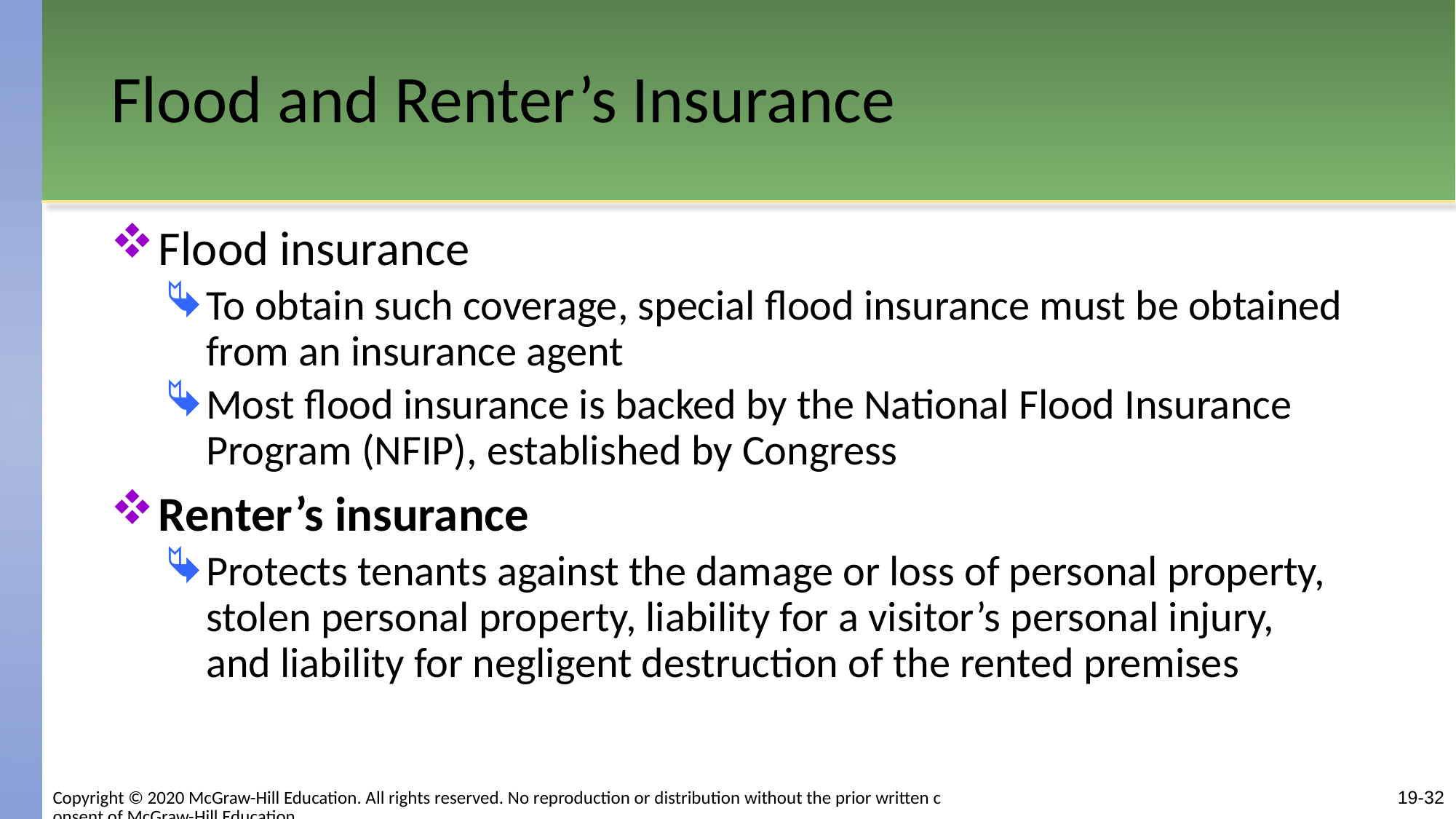

# Flood and Renter’s Insurance
Flood insurance
To obtain such coverage, special flood insurance must be obtained from an insurance agent
Most flood insurance is backed by the National Flood Insurance Program (NFIP), established by Congress
Renter’s insurance
Protects tenants against the damage or loss of personal property, stolen personal property, liability for a visitor’s personal injury, and liability for negligent destruction of the rented premises

Copyright © 2020 McGraw-Hill Education. All rights reserved. No reproduction or distribution without the prior written consent of McGraw-Hill Education.
19-32